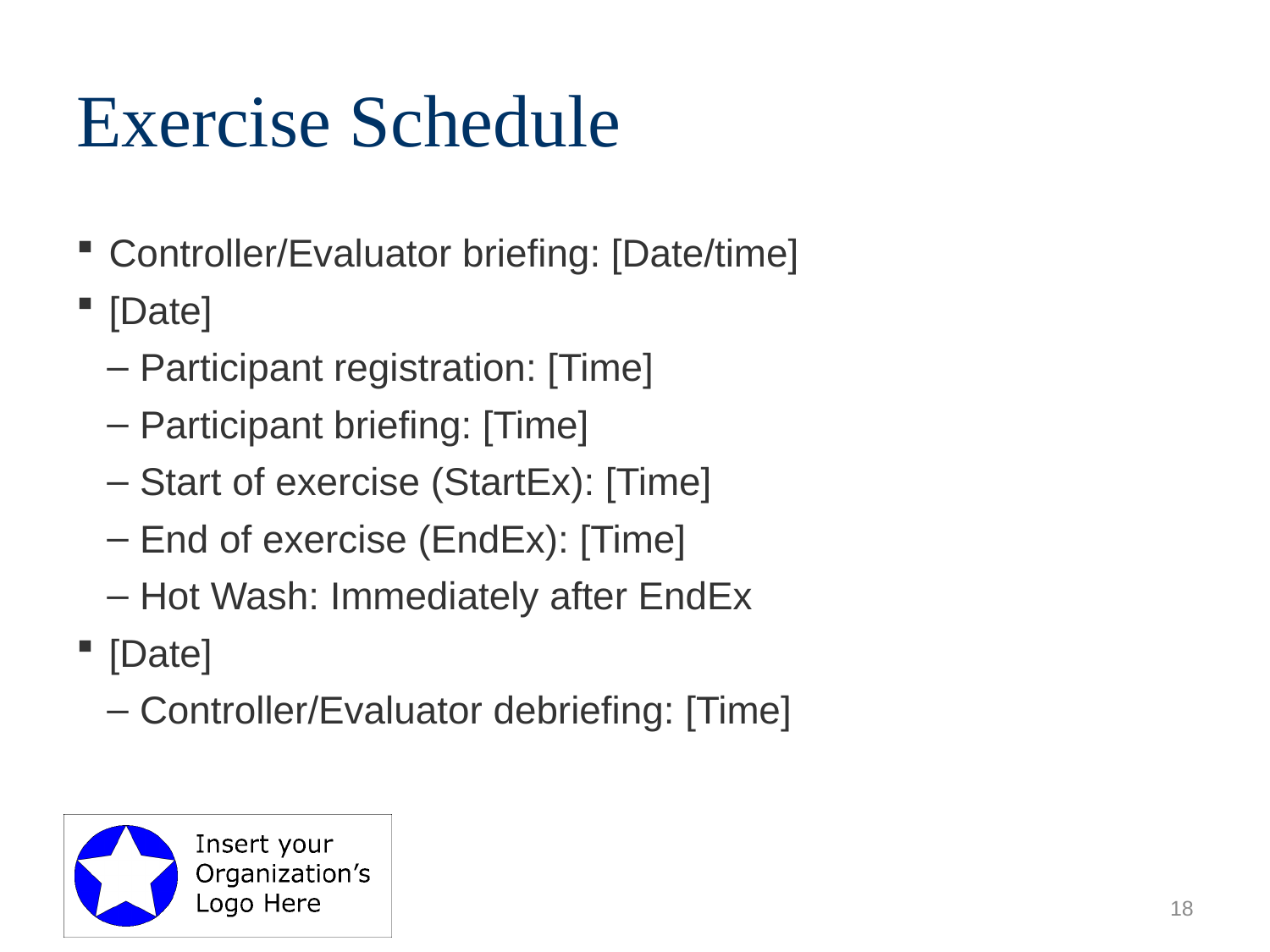

# Exercise Schedule
Controller/Evaluator briefing: [Date/time]
[Date]
Participant registration: [Time]
Participant briefing: [Time]
Start of exercise (StartEx): [Time]
End of exercise (EndEx): [Time]
Hot Wash: Immediately after EndEx
[Date]
Controller/Evaluator debriefing: [Time]
18